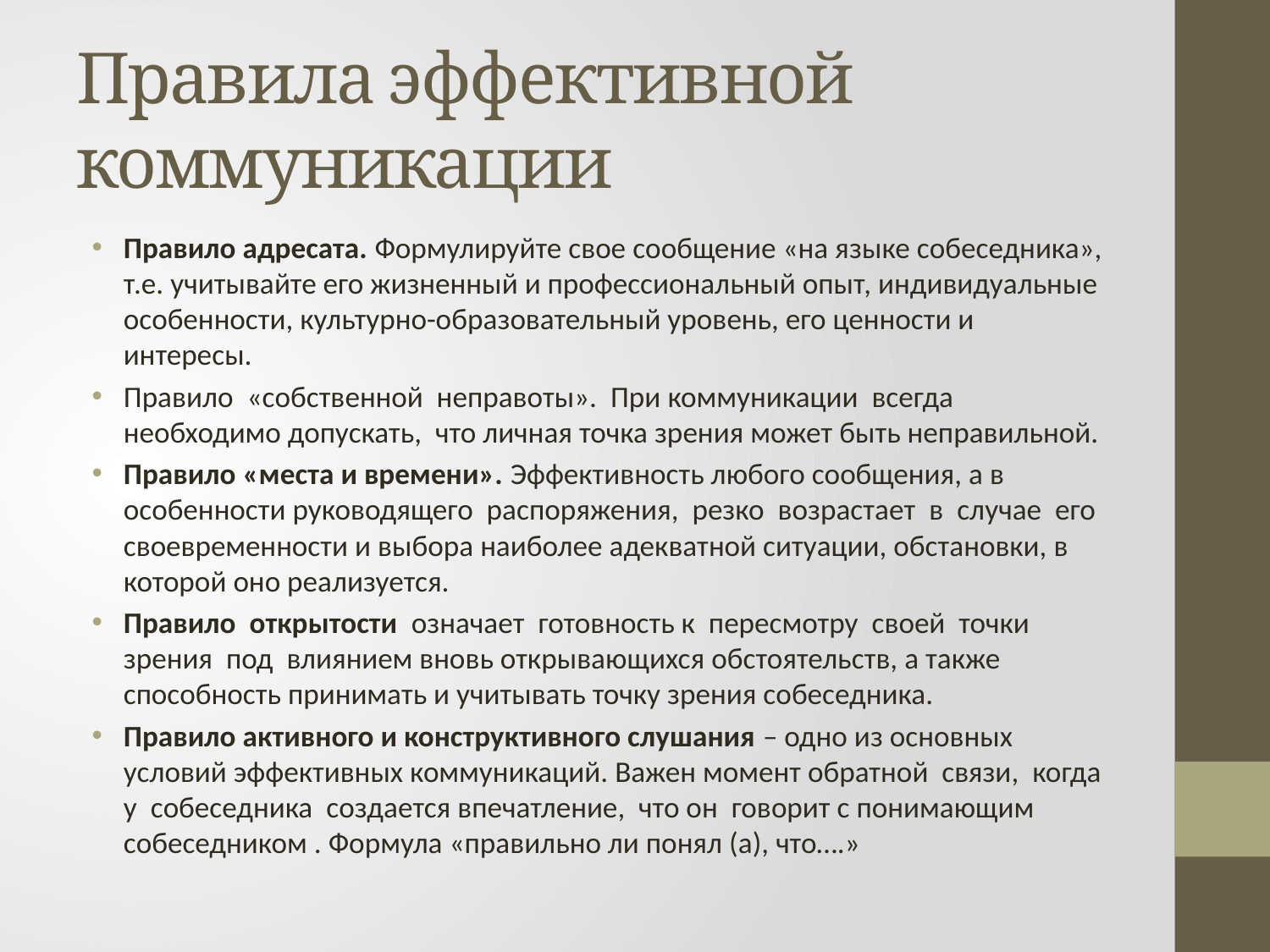

# Правила эффективной коммуникации
Правило адресата. Формулируйте свое сообщение «на языке собеседника», т.е. учитывайте его жизненный и профессиональный опыт, индивидуальные особенности, культурно-образовательный уровень, его ценности и интересы.
Правило  «собственной  неправоты».  При коммуникации  всегда необходимо допускать,  что личная точка зрения может быть неправильной.
Правило «места и времени». Эффективность любого сообщения, а в особенности руководящего  распоряжения,  резко  возрастает  в  случае  его своевременности и выбора наиболее адекватной ситуации, обстановки, в которой оно реализуется.
Правило  открытости  означает  готовность к  пересмотру  своей  точки  зрения  под  влиянием вновь открывающихся обстоятельств, а также способность принимать и учитывать точку зрения собеседника.
Правило активного и конструктивного слушания – одно из основных условий эффективных коммуникаций. Важен момент обратной  связи,  когда  у  собеседника  создается впечатление,  что он  говорит с понимающим собеседником . Формула «правильно ли понял (а), что….»